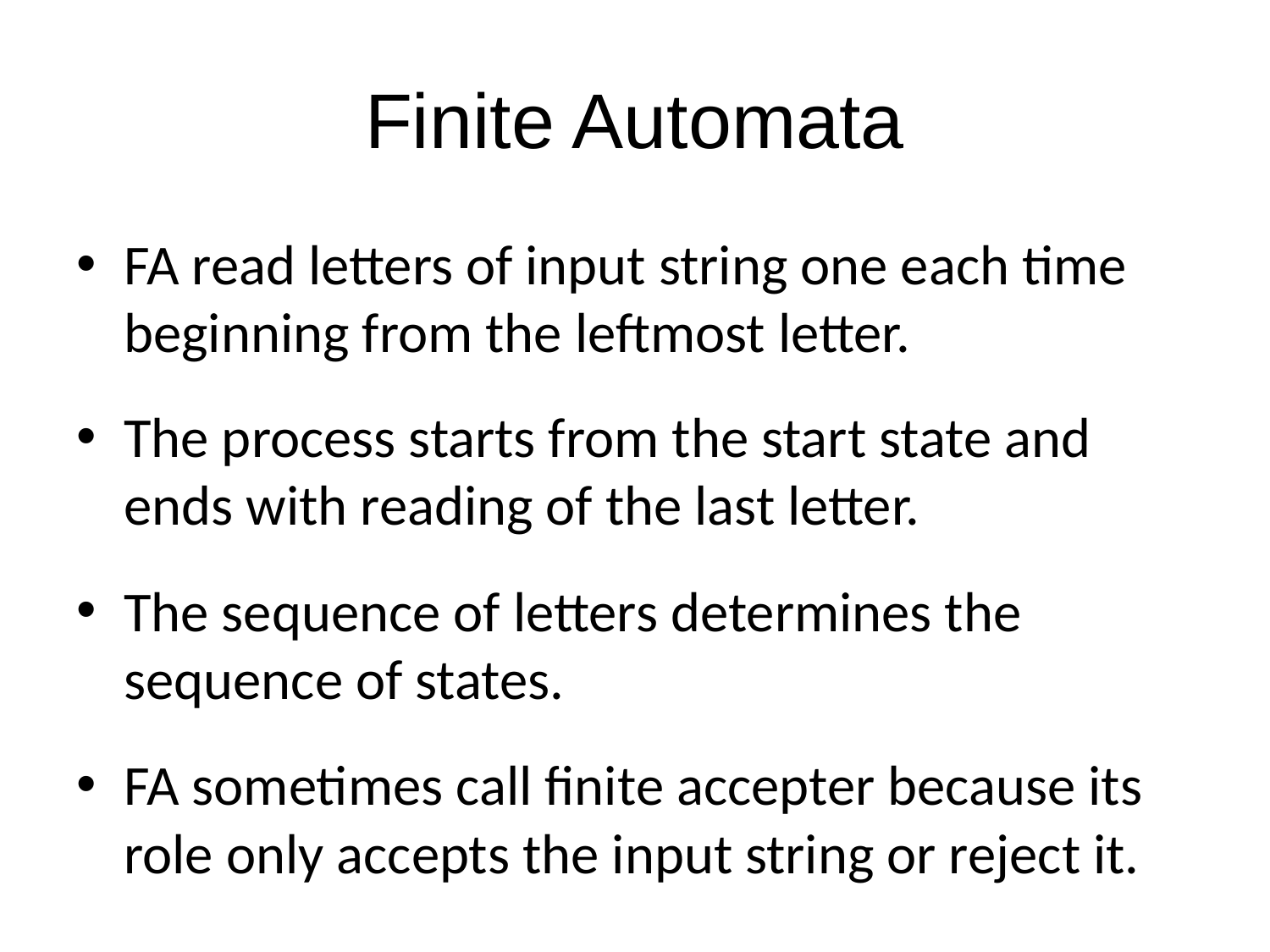

# Finite Automata
FA read letters of input string one each time beginning from the leftmost letter.

The process starts from the start state and ends with reading of the last letter.

The sequence of letters determines the sequence of states.

FA sometimes call finite accepter because its role only accepts the input string or reject it.